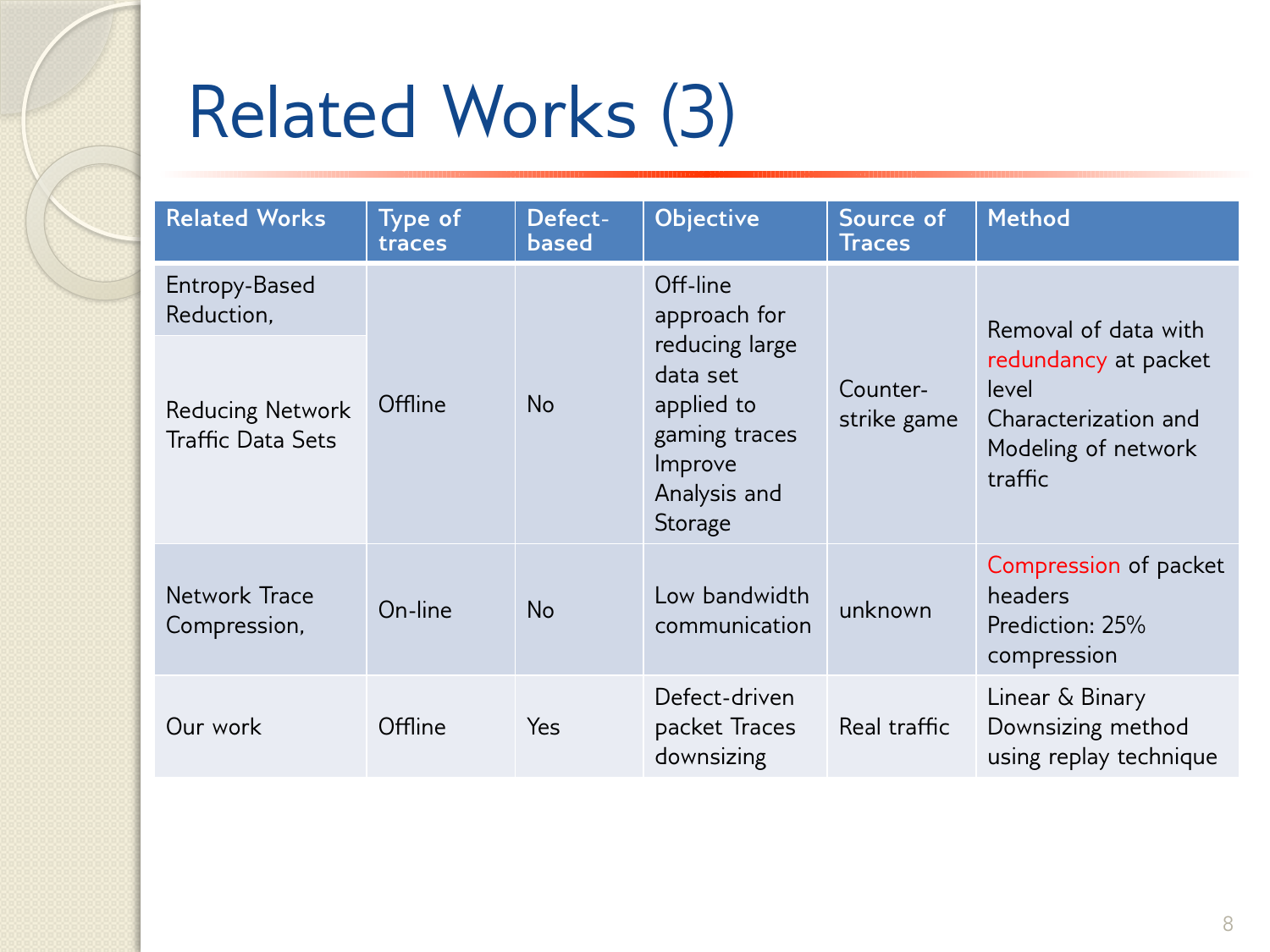

# Related Works (3)
| Related Works | Type of traces | Defect-based | Objective | Source of Traces | Method |
| --- | --- | --- | --- | --- | --- |
| Entropy-Based Reduction, | Offline | No | Off-line approach for reducing large data set applied to gaming traces Improve Analysis and Storage | Counter-strike game | Removal of data with redundancy at packet level Characterization and Modeling of network traffic |
| Reducing Network Traffic Data Sets |  |  |  |  |  |
| Network Trace Compression, | On-line | No | Low bandwidth communication | unknown | Compression of packet headers Prediction: 25% compression |
| Our work | Offline | Yes | Defect-driven packet Traces downsizing | Real traffic | Linear & Binary Downsizing method using replay technique |
8